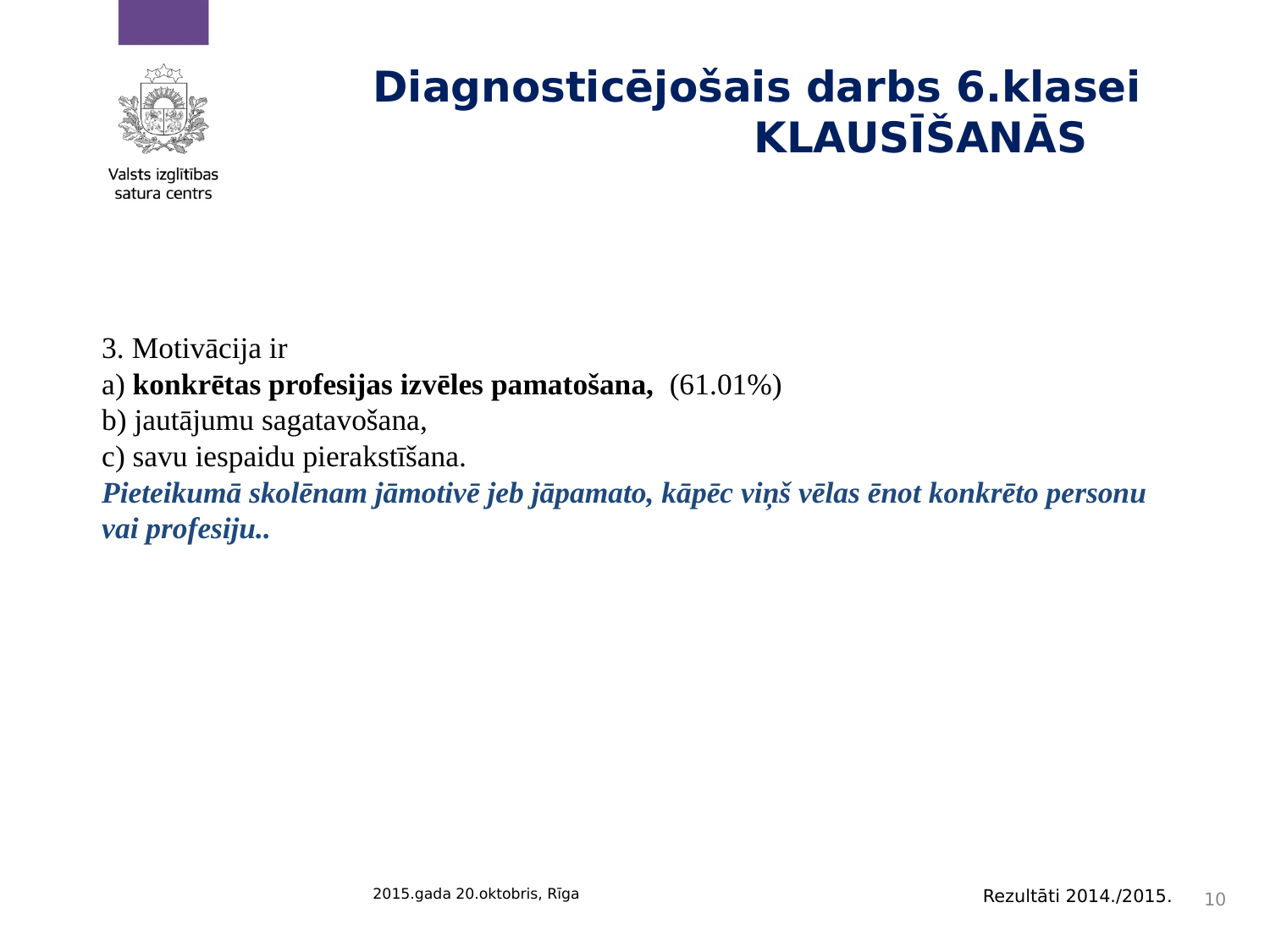

# Diagnosticējošais darbs 6.klasei 			KLAUSĪŠANĀS
3. Motivācija ir
a) konkrētas profesijas izvēles pamatošana,  (61.01%)
b) jautājumu sagatavošana,
c) savu iespaidu pierakstīšana.
Pieteikumā skolēnam jāmotivē jeb jāpamato, kāpēc viņš vēlas ēnot konkrēto personu
vai profesiju..

2015.gada 20.oktobris, Rīga
Rezultāti 2014./2015.
10